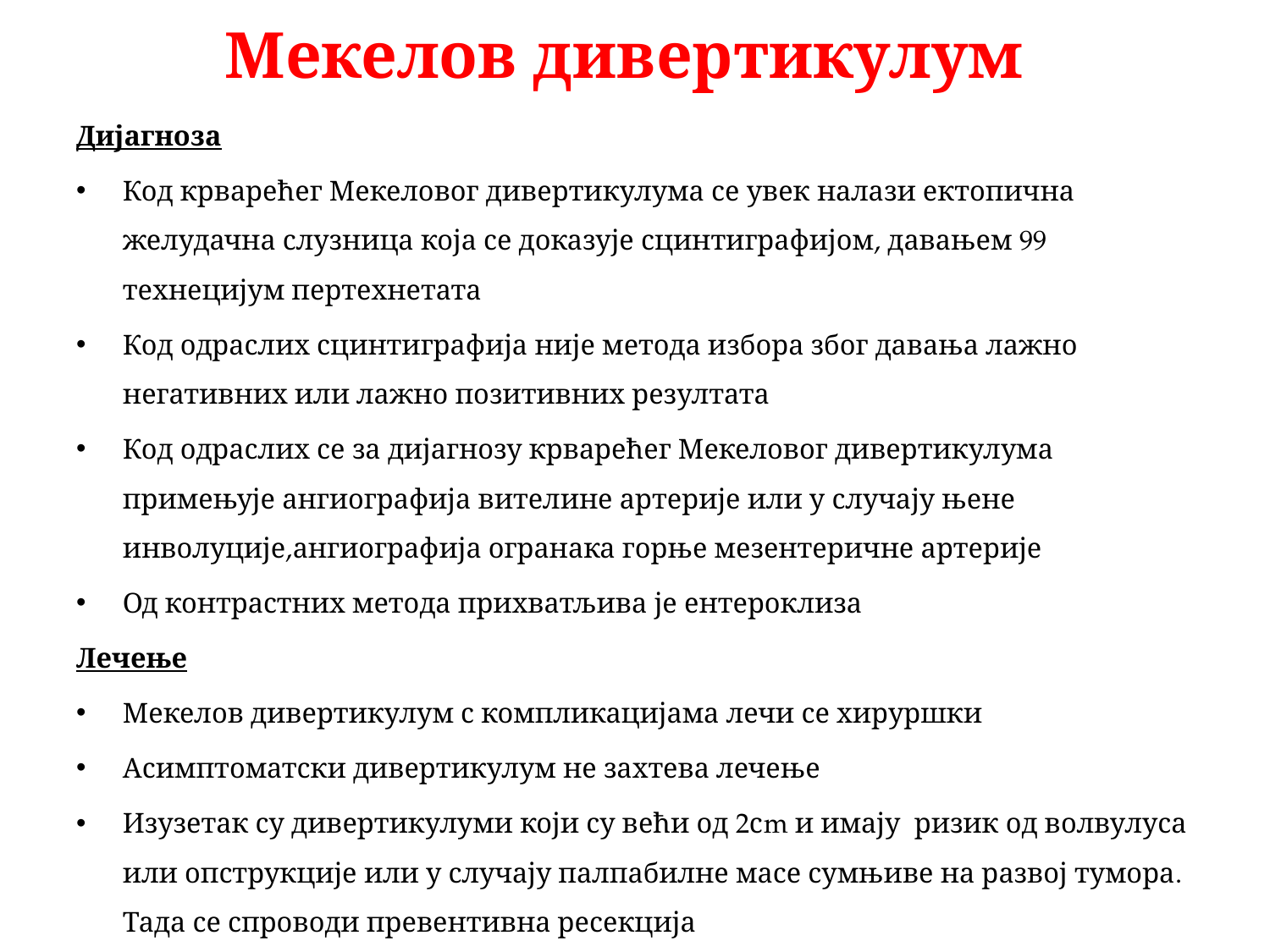

# Мекелов дивертикулум
Дијагноза
Код крварећег Мекеловог дивертикулума се увек налази ектопична желудачна слузница која се доказује сцинтиграфијом, давањем 99 технецијум пертехнетата
Код одраслих сцинтиграфија није метода избора због давања лажно негативних или лажно позитивних резултата
Код одраслих се за дијагнозу крварећег Мекеловог дивертикулума примењује ангиографија вителине артерије или у случају њене инволуције,ангиографија огранака горње мезентеричне артерије
Од контрастних метода прихватљива је ентероклиза
Лечење
Мекелов дивертикулум с компликацијама лечи се хируршки
Асимптоматски дивертикулум не захтева лечење
Изузетак су дивертикулуми који су већи од 2сm и имају  ризик од волвулуса или опструкције или у случају палпабилне масе сумњиве на развој тумора. Тада се спроводи превентивна ресекција